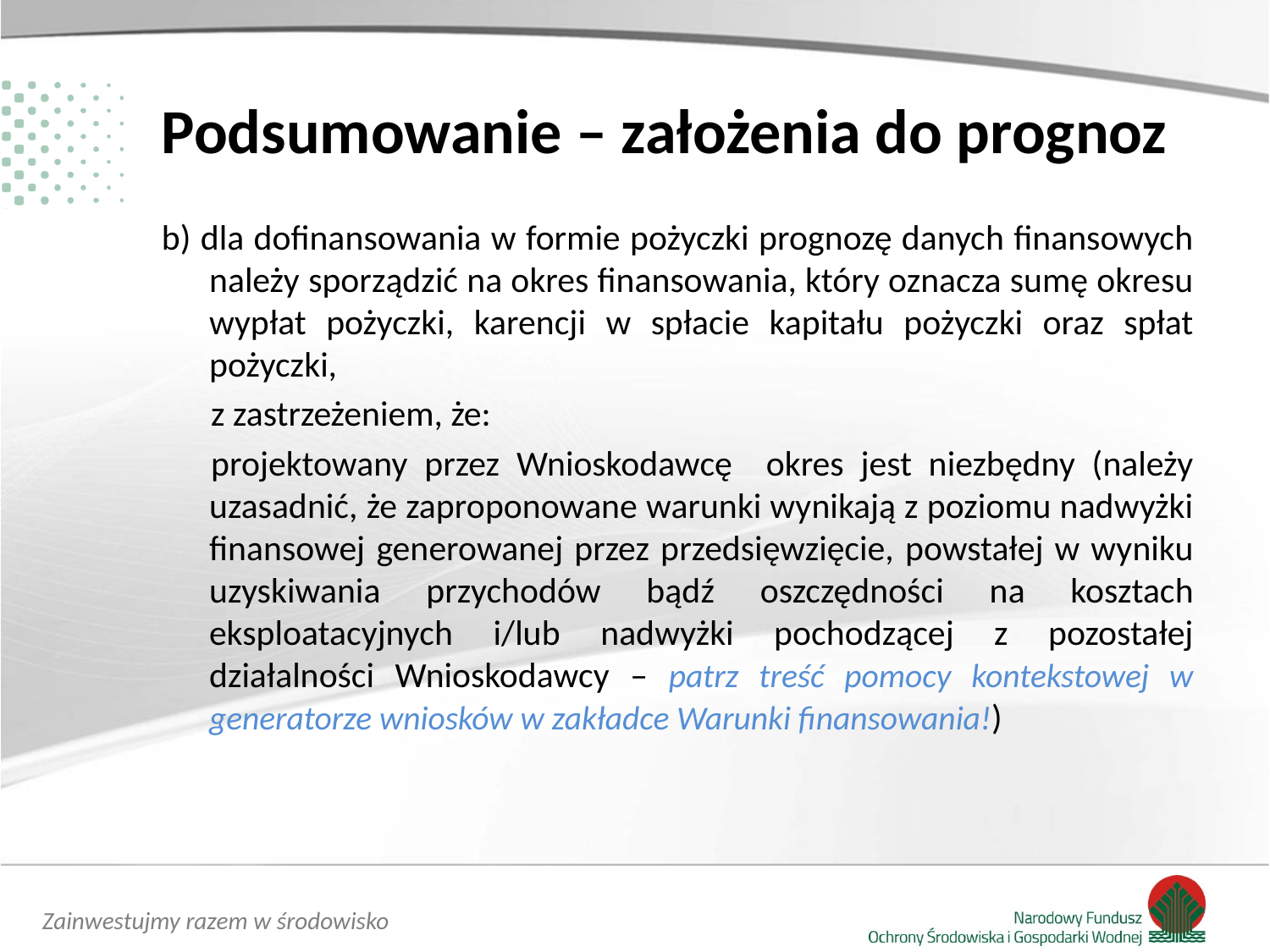

# Podsumowanie – założenia do prognoz
b) dla dofinansowania w formie pożyczki prognozę danych finansowych należy sporządzić na okres finansowania, który oznacza sumę okresu wypłat pożyczki, karencji w spłacie kapitału pożyczki oraz spłat pożyczki,
z zastrzeżeniem, że:
projektowany przez Wnioskodawcę  okres jest niezbędny (należy uzasadnić, że zaproponowane warunki wynikają z poziomu nadwyżki finansowej generowanej przez przedsięwzięcie, powstałej w wyniku uzyskiwania przychodów bądź oszczędności na kosztach eksploatacyjnych i/lub nadwyżki pochodzącej z pozostałej działalności Wnioskodawcy – patrz treść pomocy kontekstowej w generatorze wniosków w zakładce Warunki finansowania!)